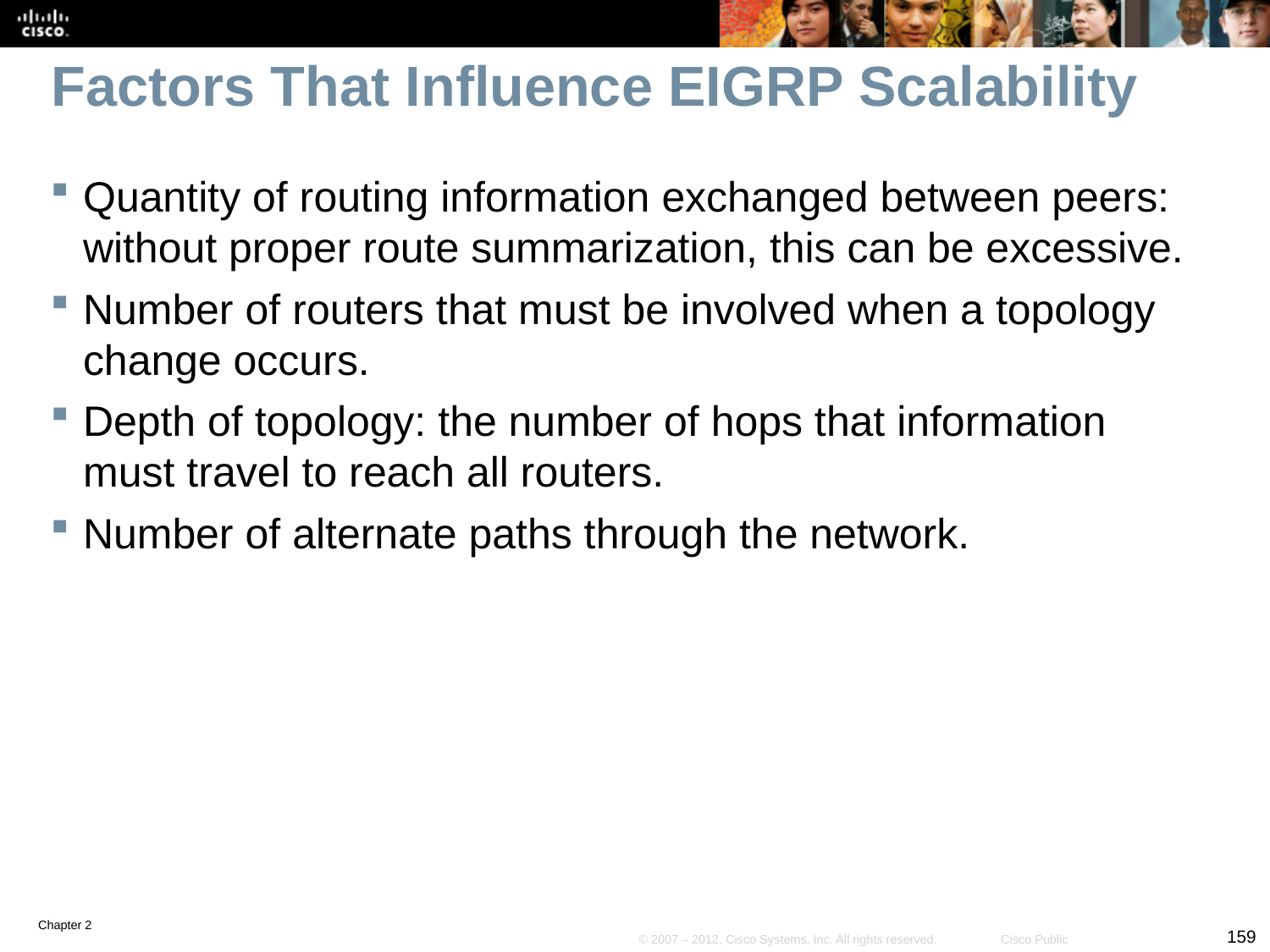

# Factors That Influence EIGRP Scalability
Quantity of routing information exchanged between peers: without proper route summarization, this can be excessive.
Number of routers that must be involved when a topology change occurs.
Depth of topology: the number of hops that information must travel to reach all routers.
Number of alternate paths through the network.